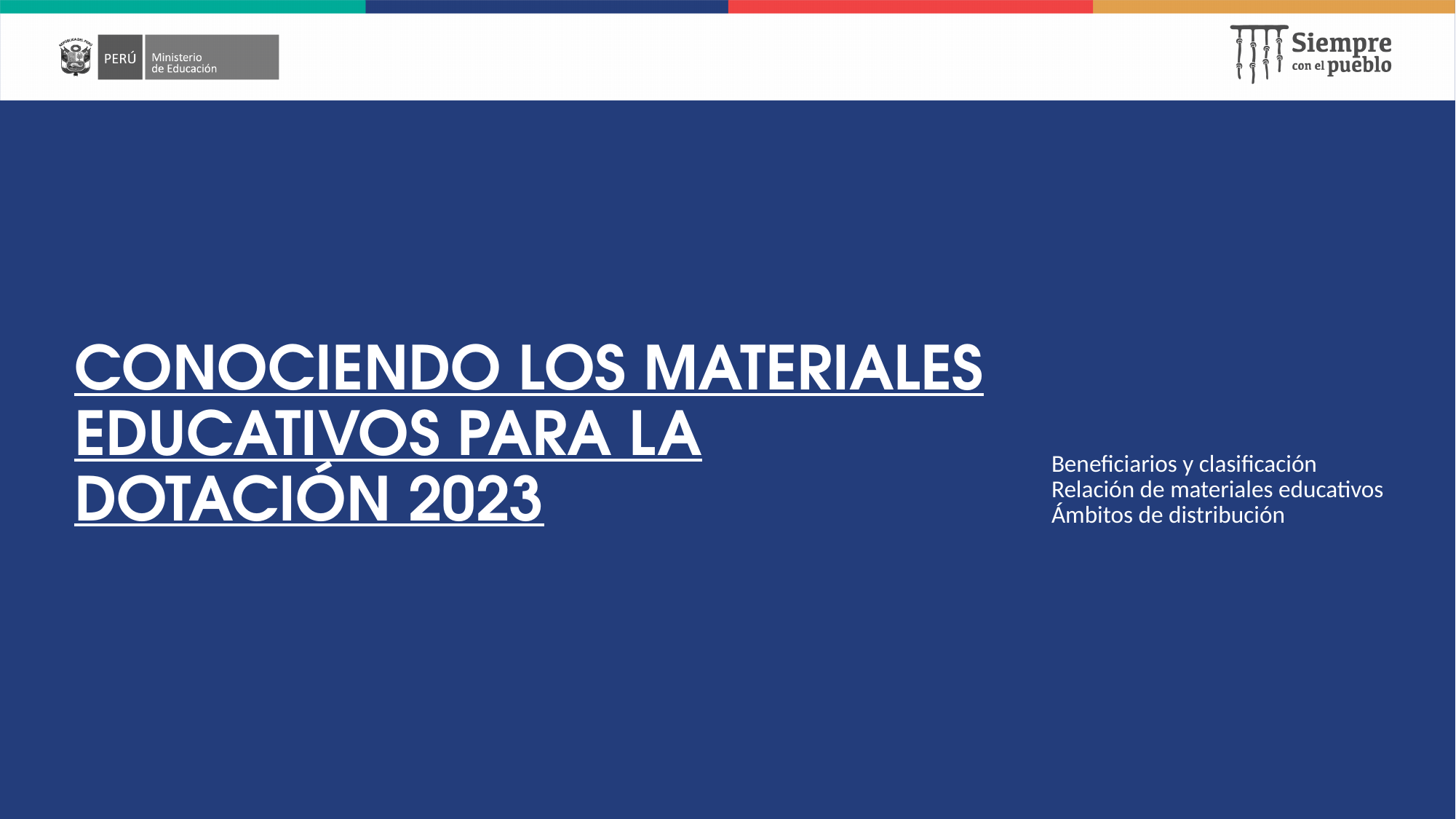

CONOCIENDO LOS MATERIALES EDUCATIVOS PARA LA DOTACIÓN 2023
| Beneficiarios y clasificación |
| --- |
| Relación de materiales educativos |
| Ámbitos de distribución |